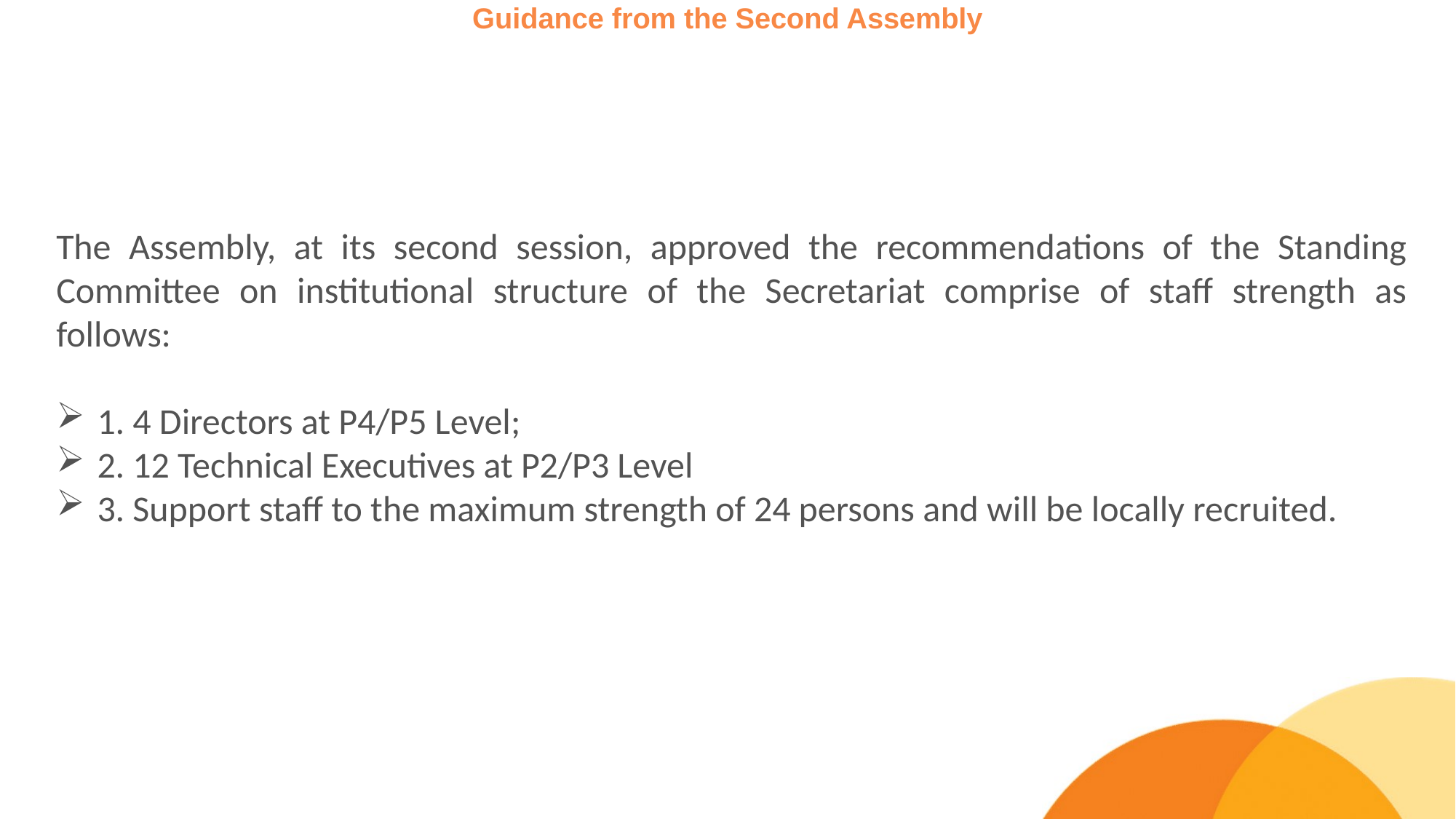

# Guidance from the Second Assembly
The Assembly, at its second session, approved the recommendations of the Standing Committee on institutional structure of the Secretariat comprise of staff strength as follows:

1. 4 Directors at P4/P5 Level;
2. 12 Technical Executives at P2/P3 Level
3. Support staff to the maximum strength of 24 persons and will be locally recruited.